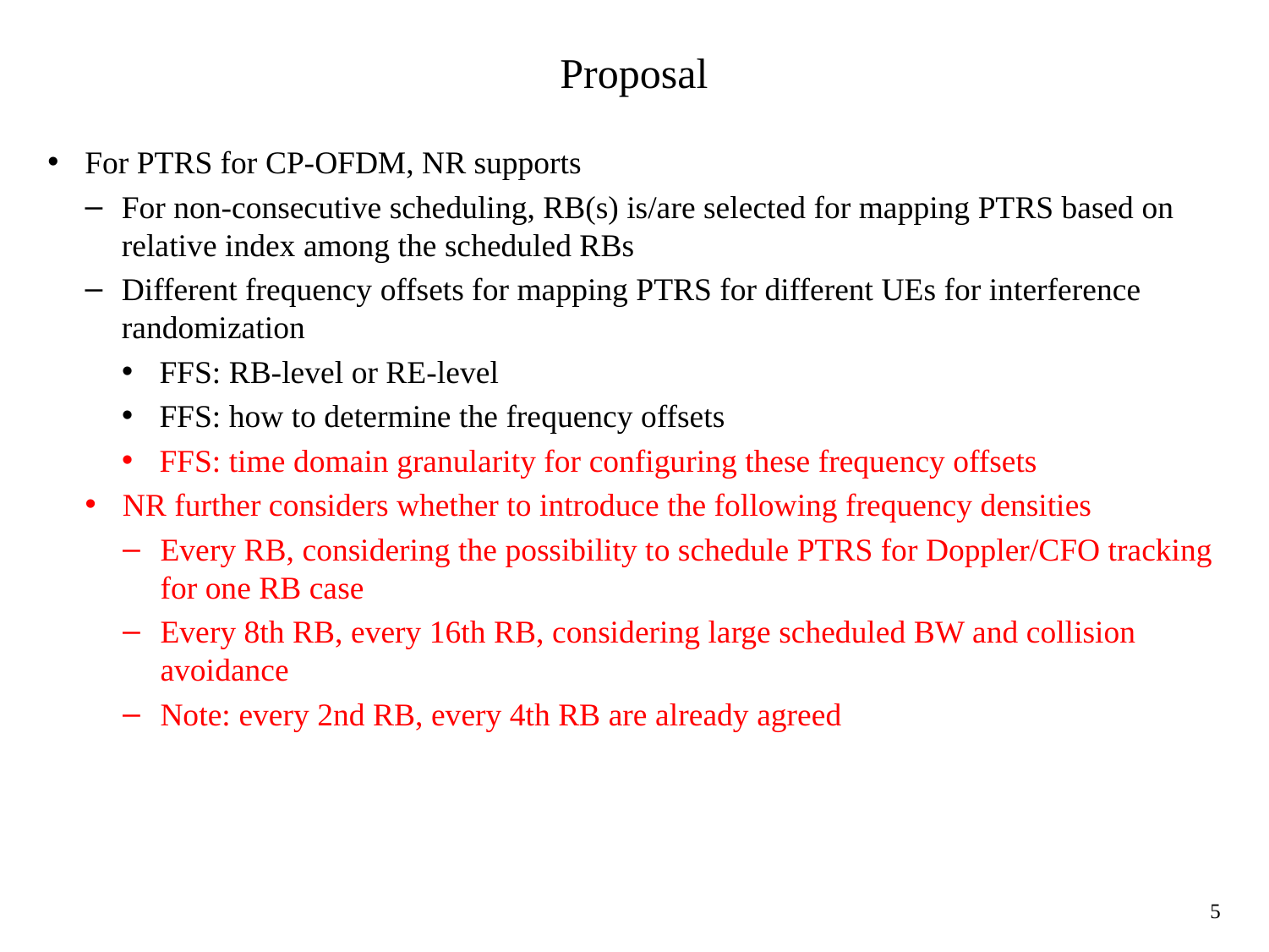

# Proposal
For PTRS for CP-OFDM, NR supports
For non-consecutive scheduling, RB(s) is/are selected for mapping PTRS based on relative index among the scheduled RBs
Different frequency offsets for mapping PTRS for different UEs for interference randomization
FFS: RB-level or RE-level
FFS: how to determine the frequency offsets
FFS: time domain granularity for configuring these frequency offsets
NR further considers whether to introduce the following frequency densities
Every RB, considering the possibility to schedule PTRS for Doppler/CFO tracking for one RB case
Every 8th RB, every 16th RB, considering large scheduled BW and collision avoidance
Note: every 2nd RB, every 4th RB are already agreed

5